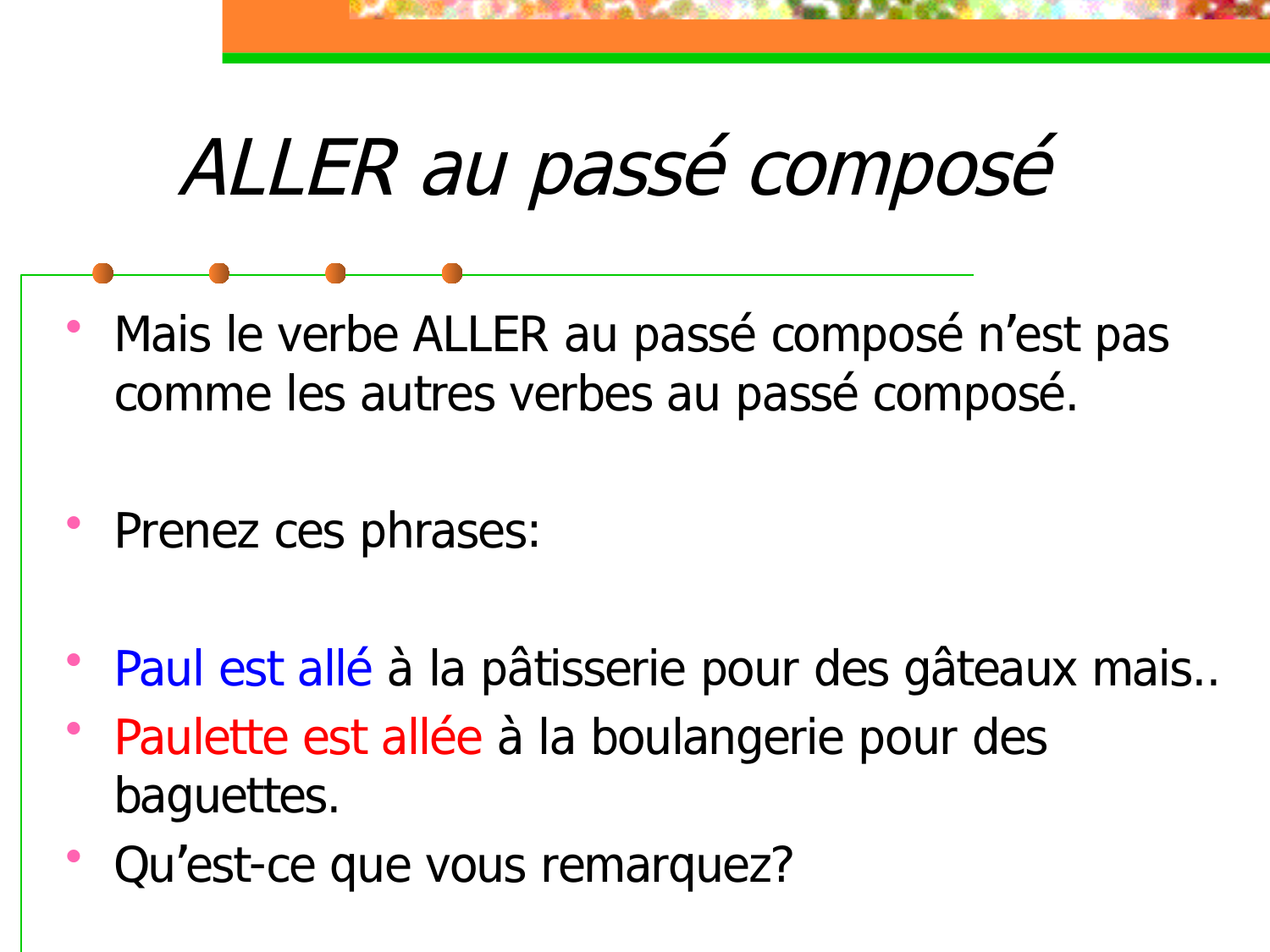

# ALLER au passé composé
Mais le verbe ALLER au passé composé n’est pas comme les autres verbes au passé composé.

Prenez ces phrases:

Paul est allé à la pâtisserie pour des gâteaux mais..
Paulette est allée à la boulangerie pour des baguettes.
Qu’est-ce que vous remarquez?